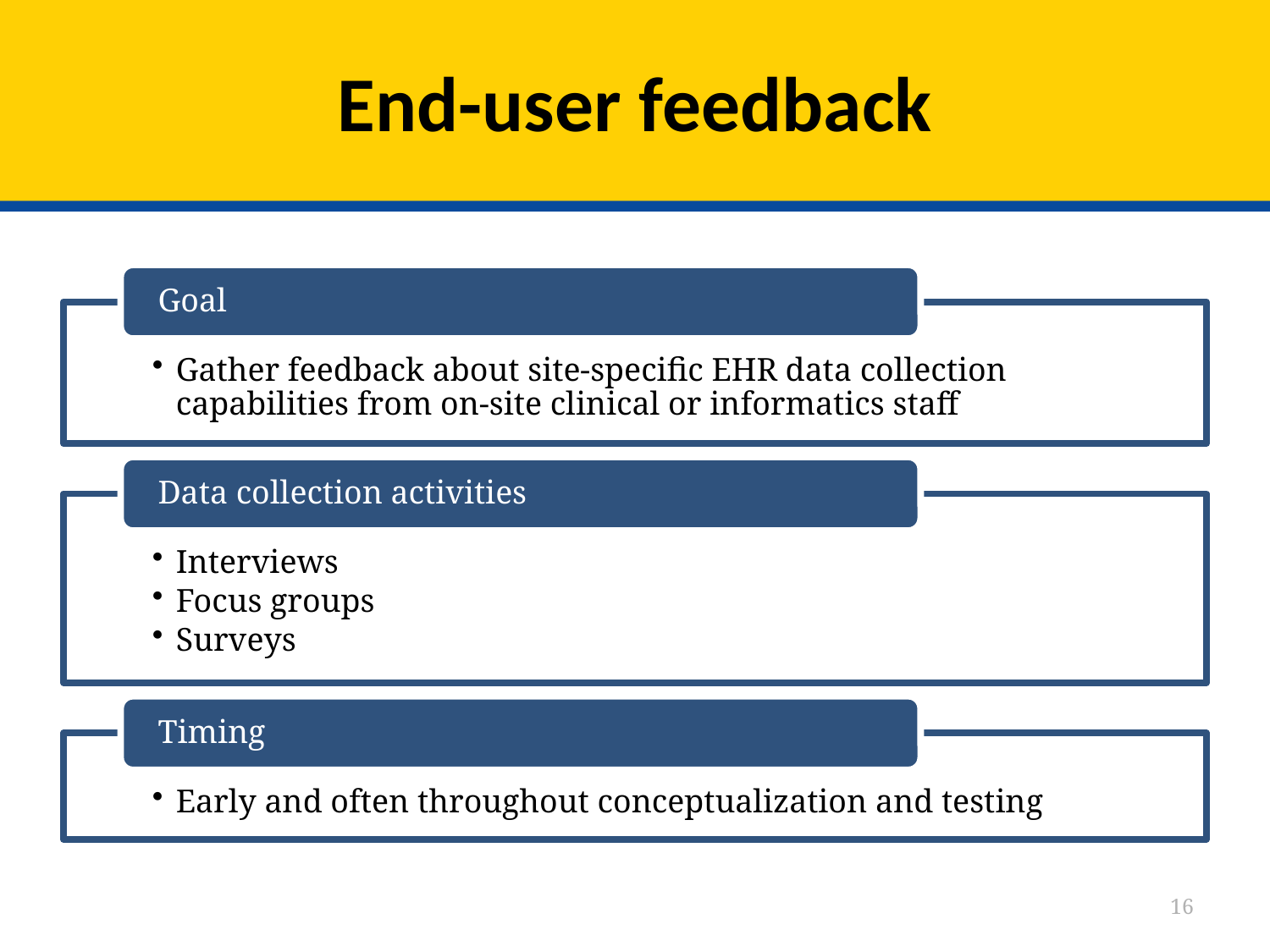

# End-user feedback
Gather feedback about site-specific EHR data collection capabilities from on-site clinical or informatics staff
Goal
Interviews
Focus groups
Surveys
Data collection activities
Early and often throughout conceptualization and testing
Timing
16